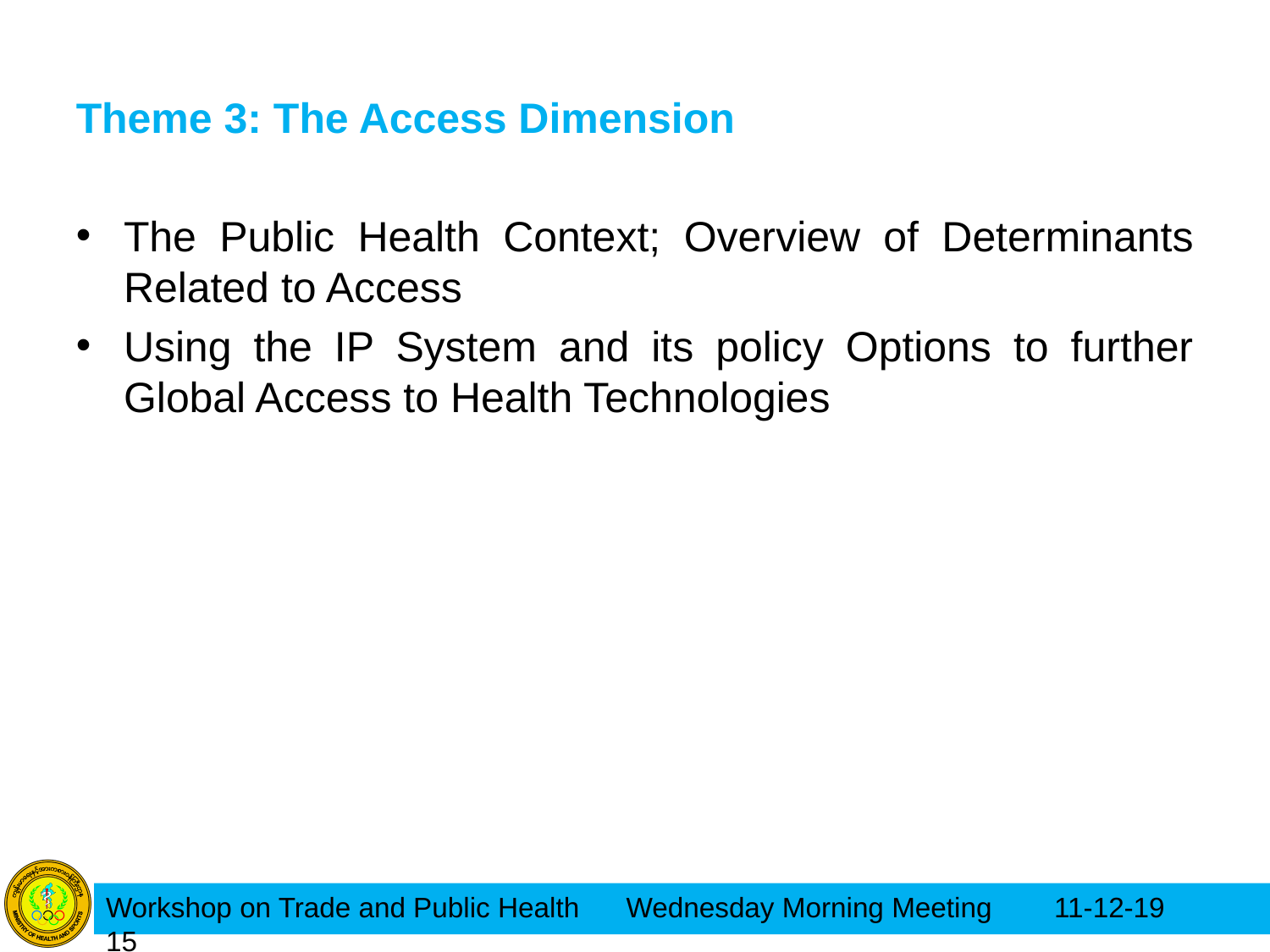

Theme 3: The Access Dimension

The Public Health Context; Overview of Determinants Related to Access
Using the IP System and its policy Options to further Global Access to Health Technologies